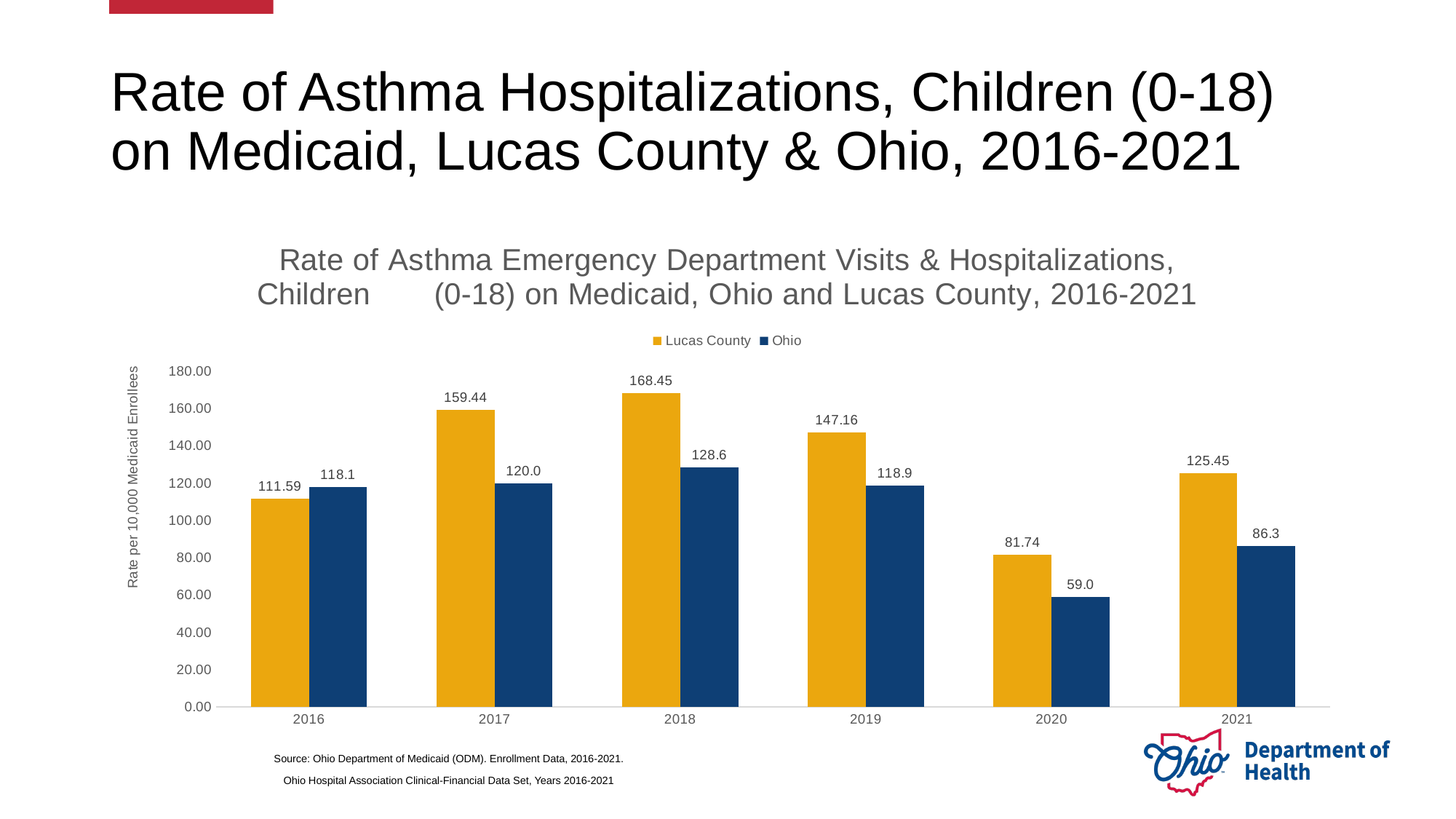

# Rate of Asthma Hospitalizations, Children (0-18) on Medicaid, Lucas County & Ohio, 2016-2021

### Chart: Rate of Asthma Emergency Department Visits & Hospitalizations, Children       (0-18) on Medicaid, Ohio and Lucas County, 2016-2021

| Category | Lucas County | Ohio |
|---|---|---|
| 2016 | 111.58920043500873 | 118.07072733668609 |
| 2017 | 159.4370572293453 | 120.00470323794849 |
| 2018 | 168.44733386293998 | 128.55001516651058 |
| 2019 | 147.16314981934568 | 118.8504883546206 |
| 2020 | 81.73661167618319 | 58.99600967982358 |
| 2021 | 125.44948664963634 | 86.30966146023712 |
Source: Ohio Department of Medicaid (ODM). Enrollment Data, 2016-2021.
Ohio Hospital Association Clinical-Financial Data Set, Years 2016-2021